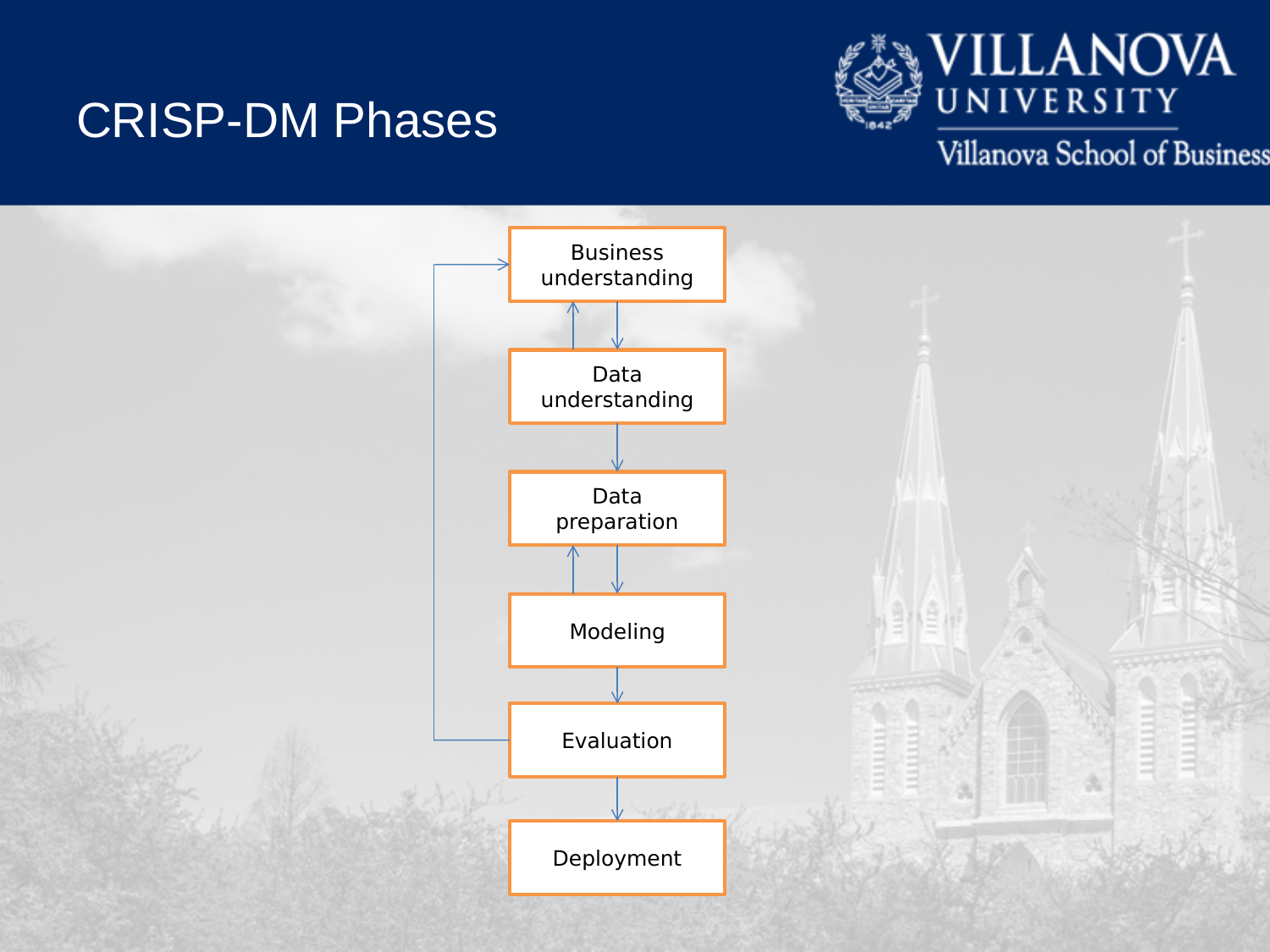

# CRISP-DM Phases
Business
understanding
Data
understanding
Data
preparation
Modeling
Evaluation
Deployment